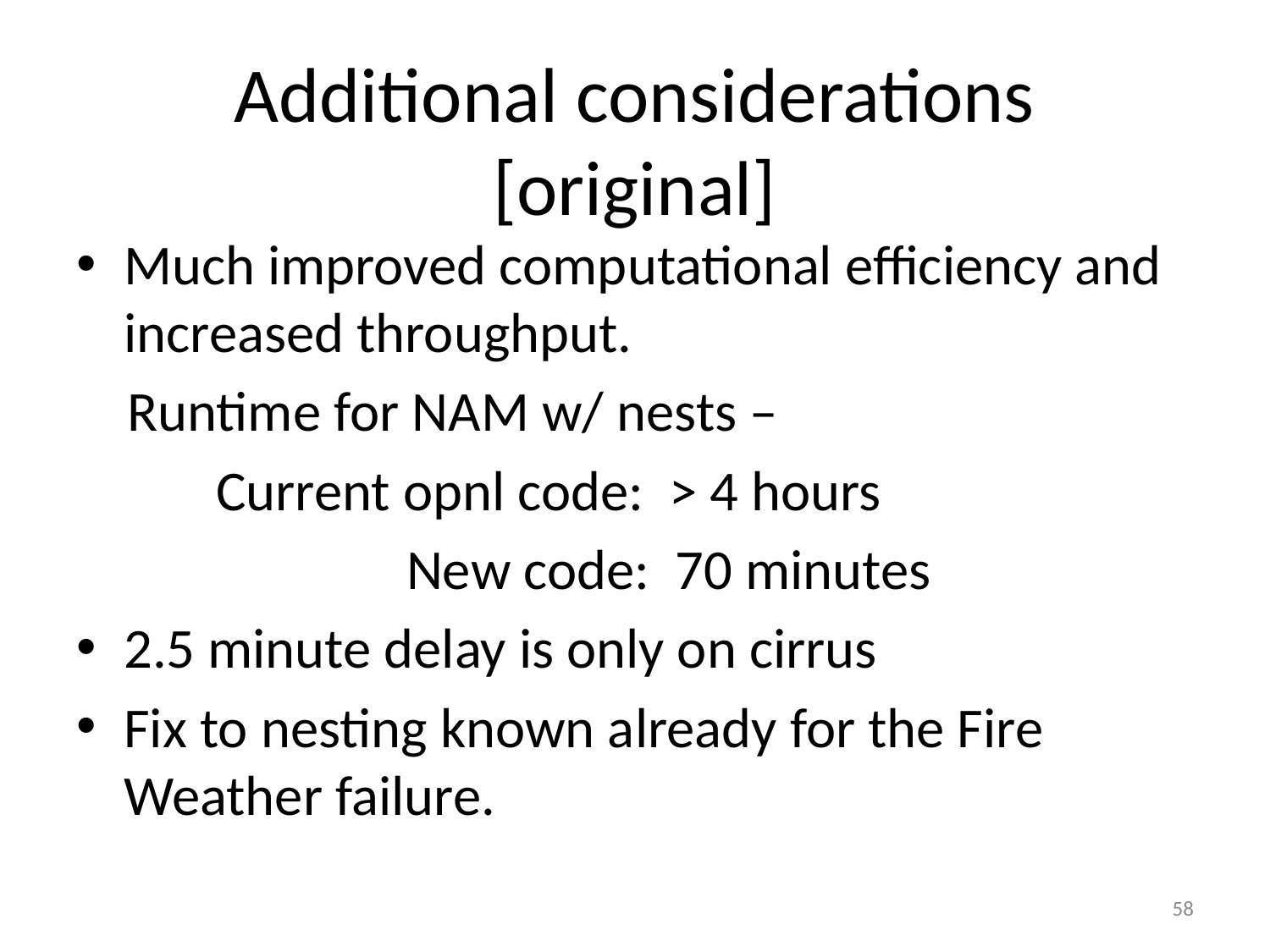

Additional considerations
[original]
Much improved computational efficiency and increased throughput.
    Runtime for NAM w/ nests –
           Current opnl code:  > 4 hours
                          New code:  70 minutes
2.5 minute delay is only on cirrus
Fix to nesting known already for the Fire Weather failure.

58